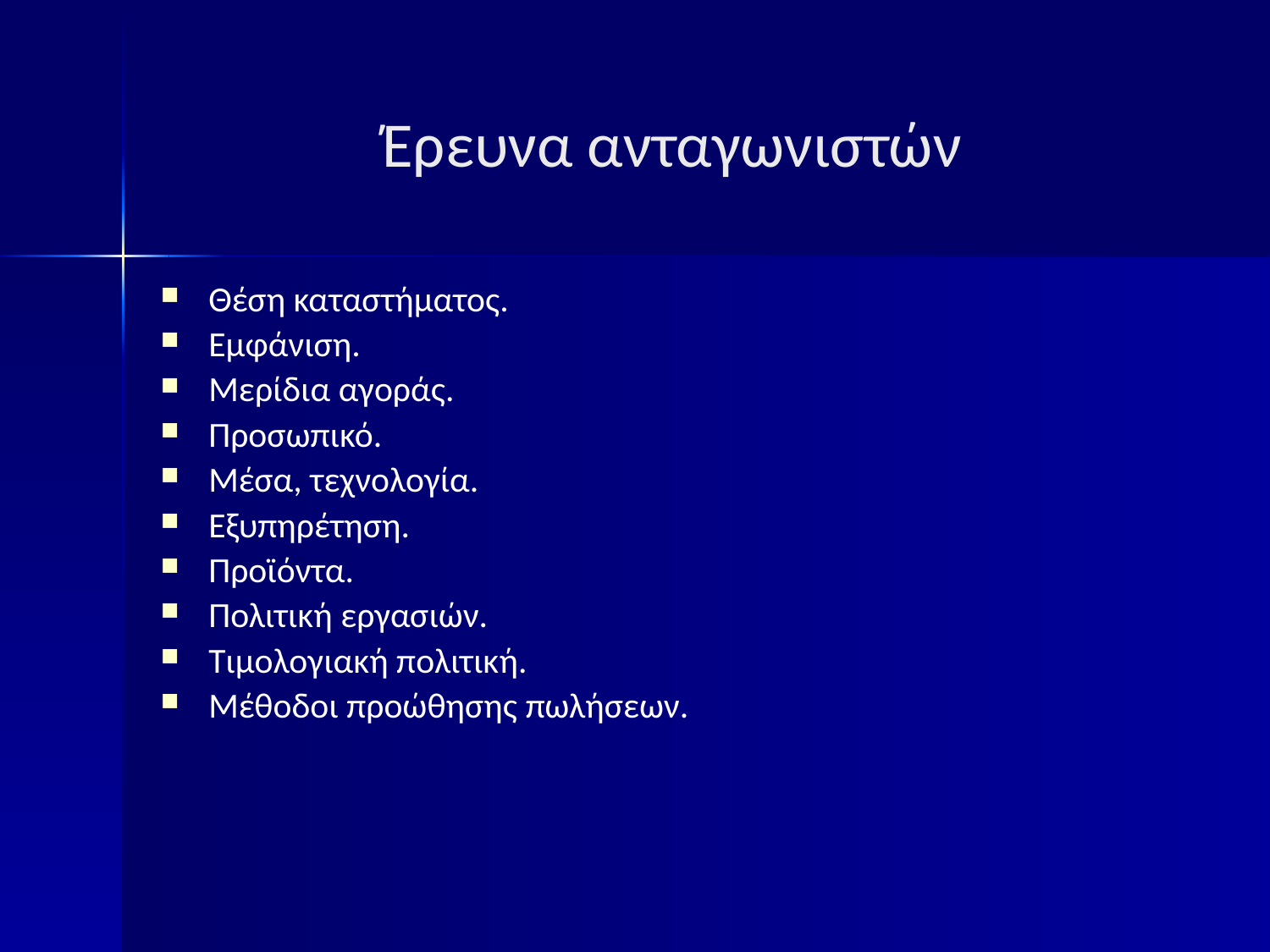

# Έρευνα ανταγωνιστών
Θέση καταστήματος.
Εμφάνιση.
Μερίδια αγοράς.
Προσωπικό.
Μέσα, τεχνολογία.
Εξυπηρέτηση.
Προϊόντα.
Πολιτική εργασιών.
Τιμολογιακή πολιτική.
Μέθοδοι προώθησης πωλήσεων.